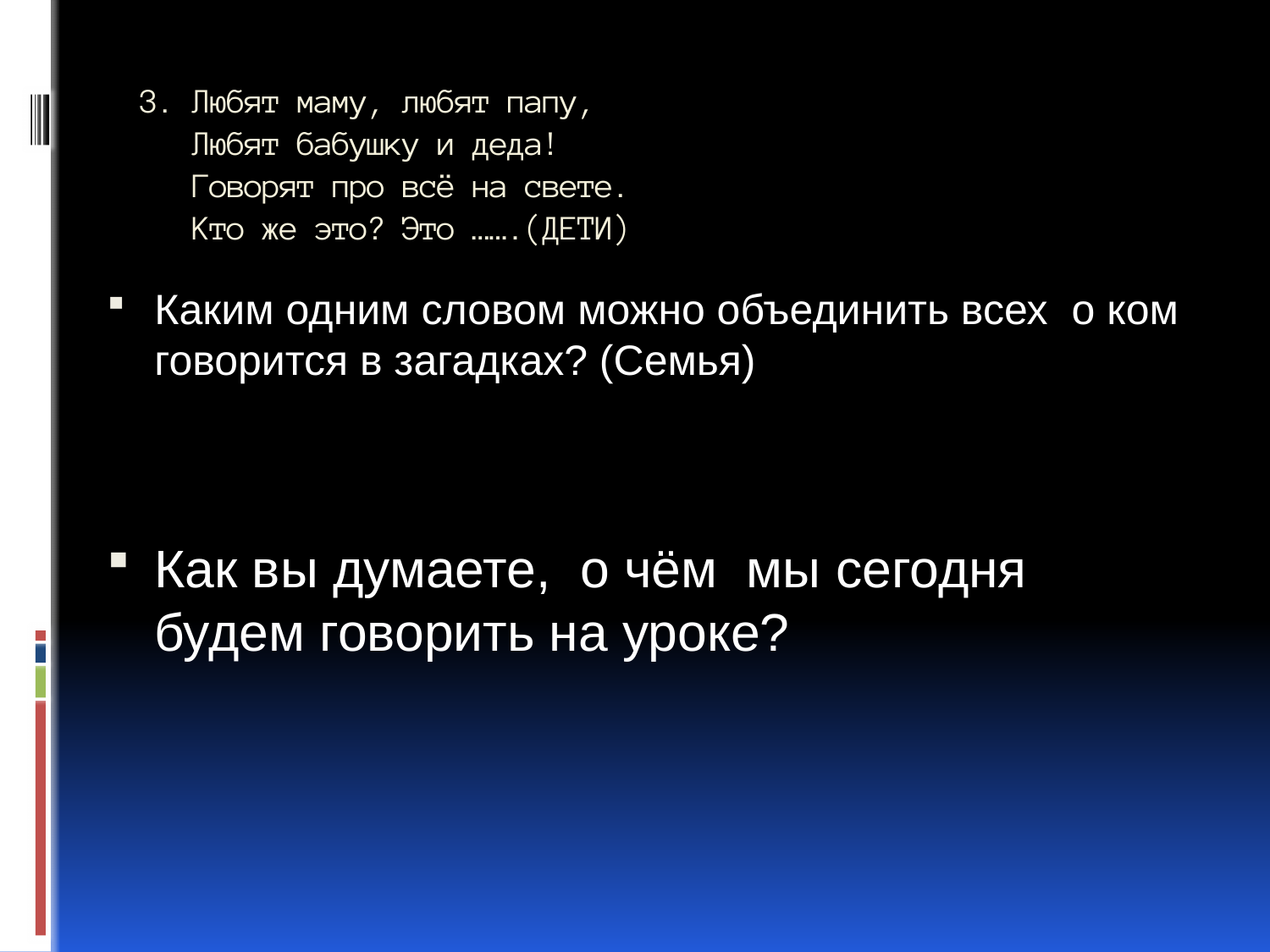

# 3. Любят маму, любят папу, Любят бабушку и деда! Говорят про всё на свете. Кто же это? Это …….(ДЕТИ)
Каким одним словом можно объединить всех  о ком  говорится в загадках? (Семья)

Как вы думаете,  о чём  мы сегодня  будем говорить на уроке?